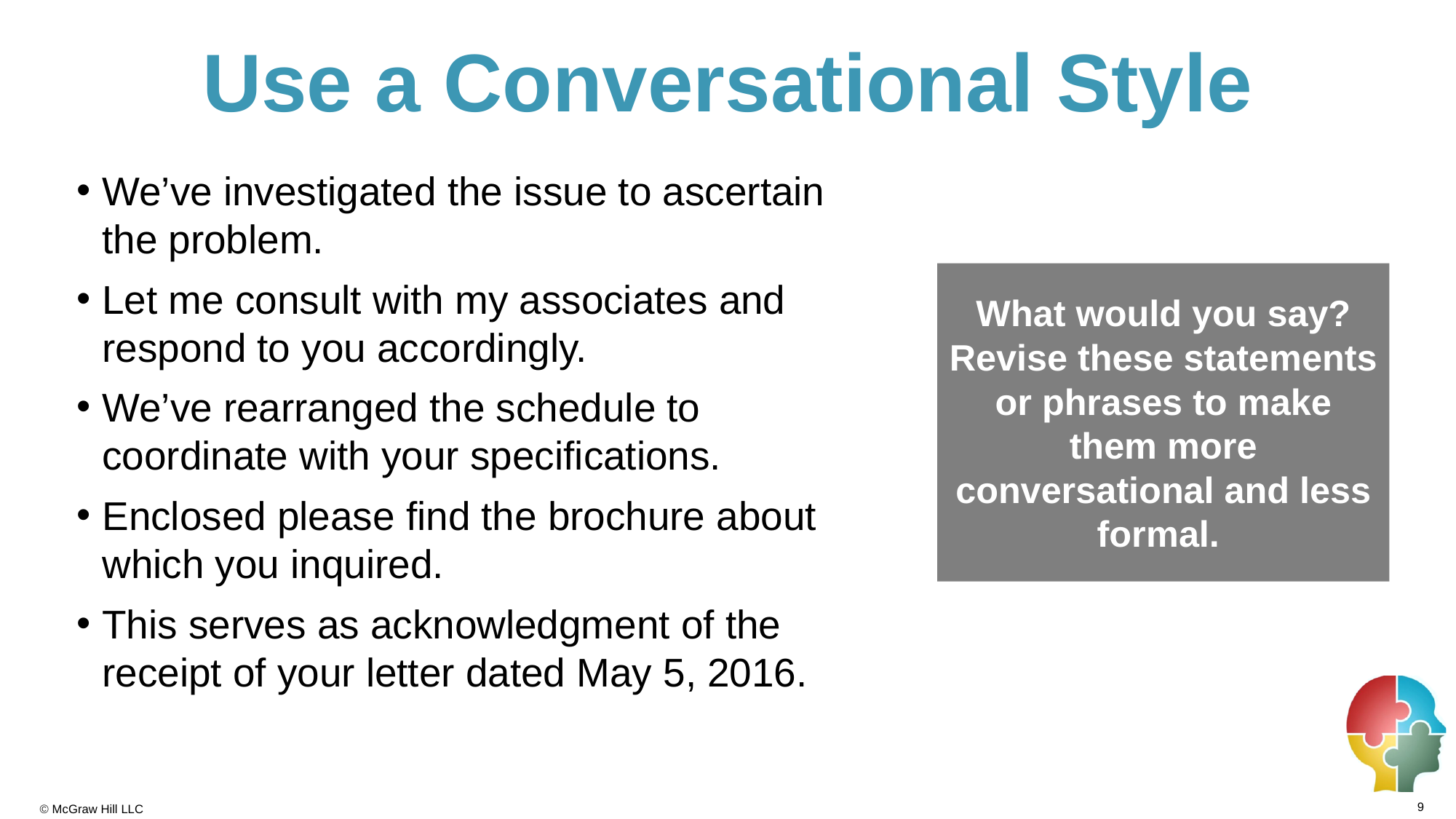

# Use a Conversational Style
We’ve investigated the issue to ascertain the problem.
Let me consult with my associates and respond to you accordingly.
We’ve rearranged the schedule to coordinate with your specifications.
Enclosed please find the brochure about which you inquired.
This serves as acknowledgment of the receipt of your letter dated May 5, 2016.
What would you say? Revise these statements or phrases to make them more conversational and less formal.
9